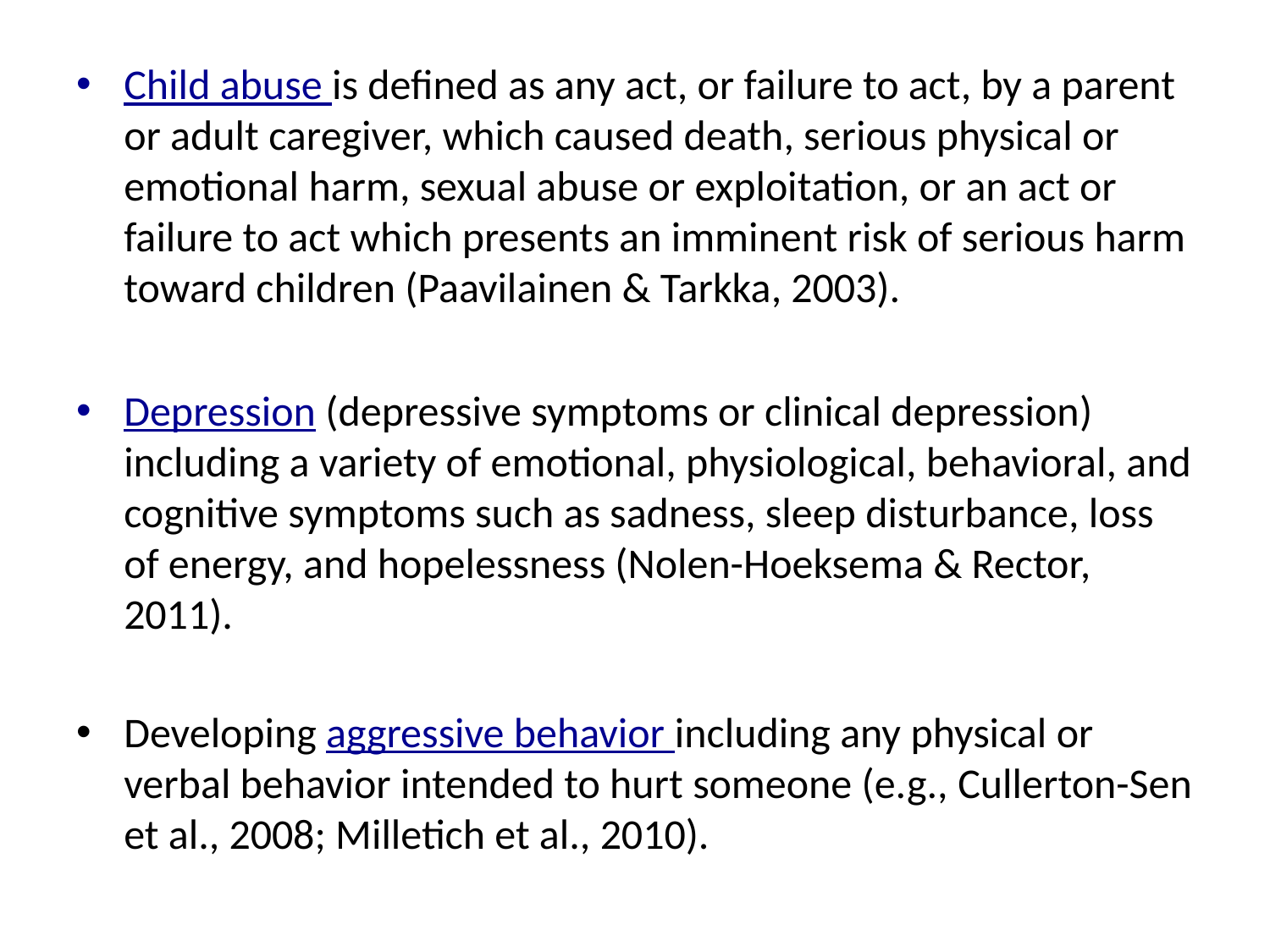

Child abuse is defined as any act, or failure to act, by a parent or adult caregiver, which caused death, serious physical or emotional harm, sexual abuse or exploitation, or an act or failure to act which presents an imminent risk of serious harm toward children (Paavilainen & Tarkka, 2003).

Depression (depressive symptoms or clinical depression) including a variety of emotional, physiological, behavioral, and cognitive symptoms such as sadness, sleep disturbance, loss of energy, and hopelessness (Nolen-Hoeksema & Rector, 2011).

Developing aggressive behavior including any physical or verbal behavior intended to hurt someone (e.g., Cullerton-Sen et al., 2008; Milletich et al., 2010).